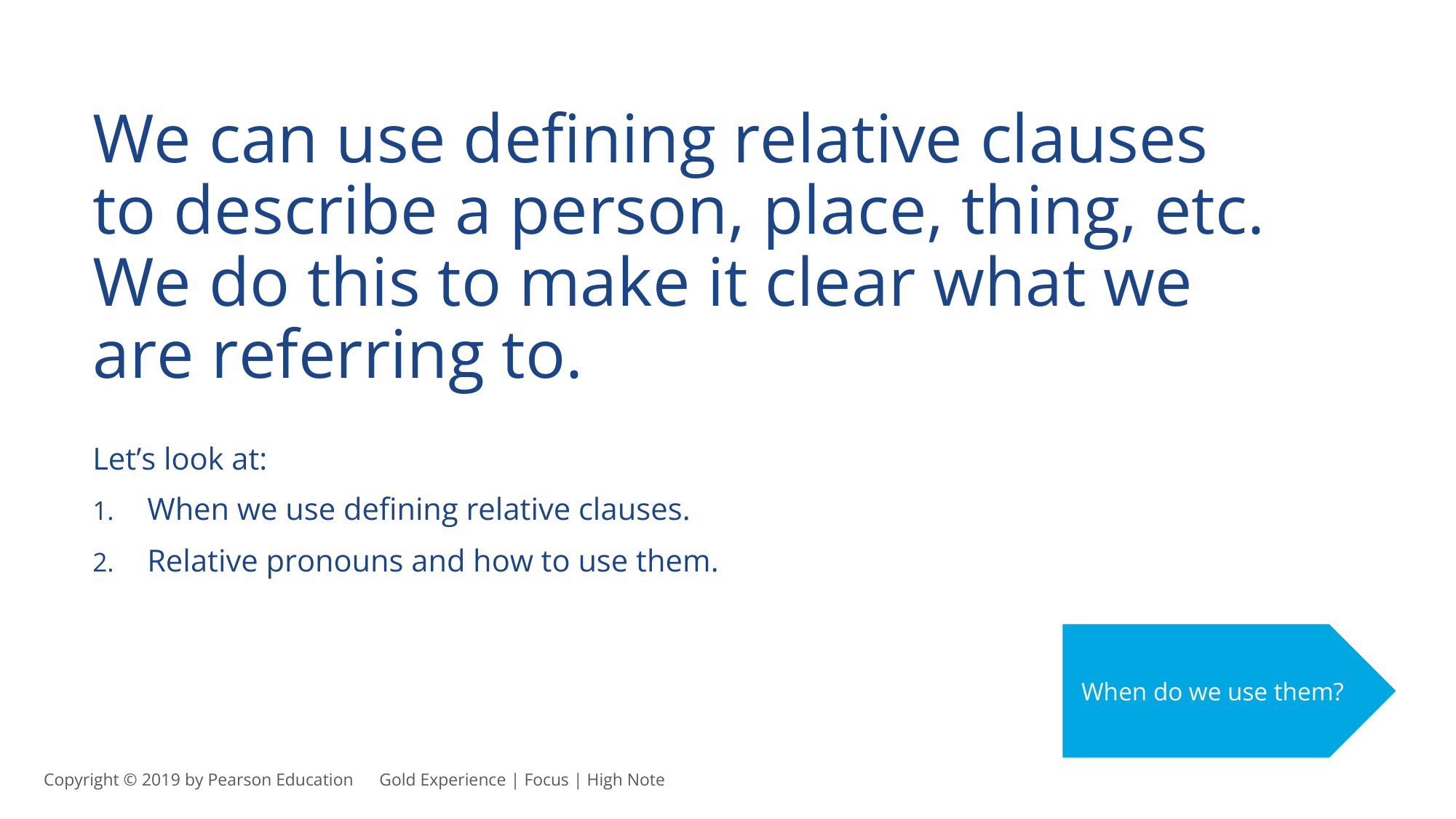

We can use defining relative clauses to describe a person, place, thing, etc. We do this to make it clear what we are referring to.
Let’s look at:
When we use defining relative clauses.
Relative pronouns and how to use them.
When do we use them?
Copyright © 2019 by Pearson Education      Gold Experience | Focus | High Note